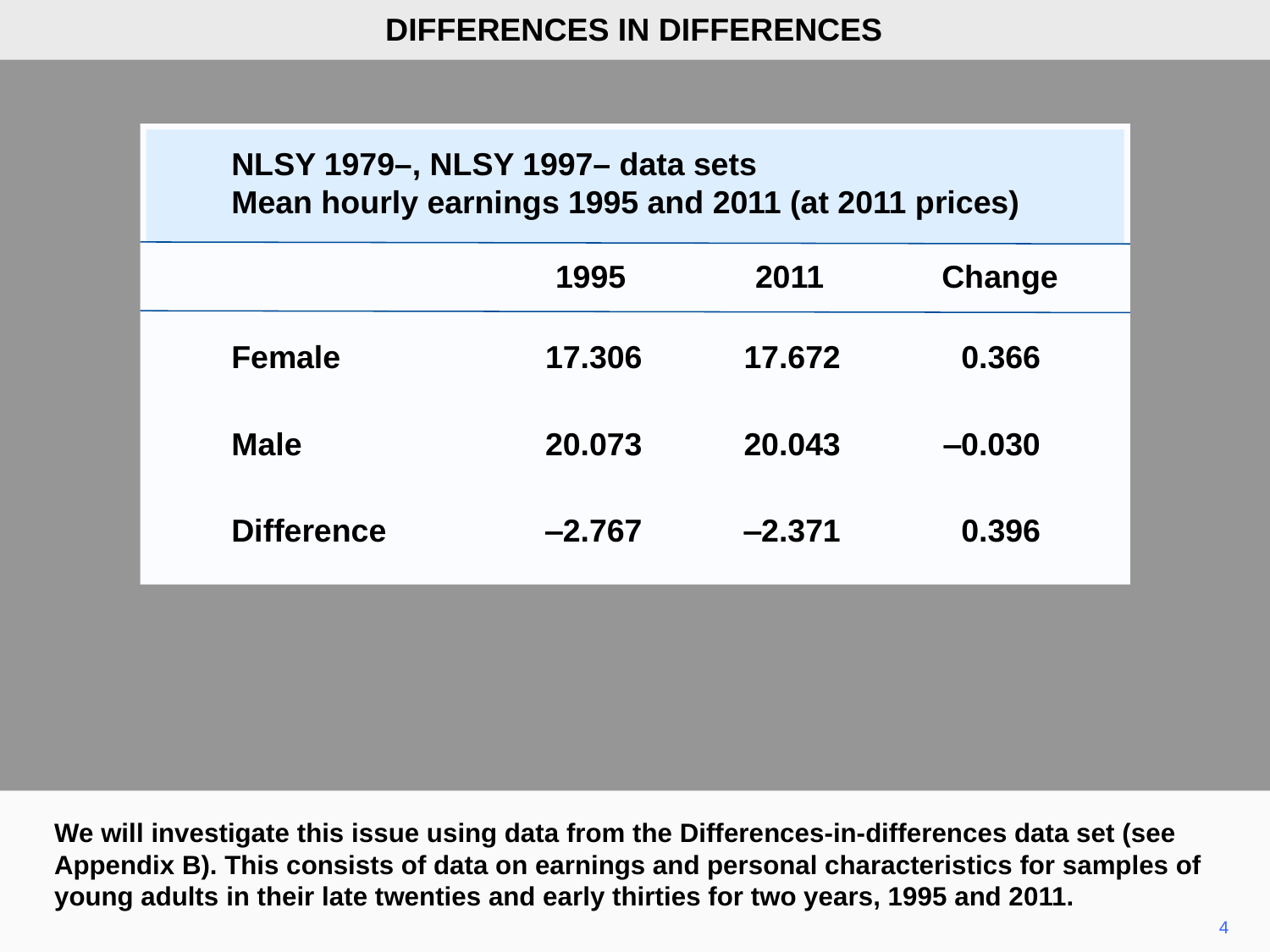

DIFFERENCES IN DIFFERENCES

NLSY 1979–, NLSY 1997– data sets
Mean hourly earnings 1995 and 2011 (at 2011 prices)
	1995	2011	Change
Female	17.306	17.672	0.366

Male	20.073	20.043	‒0.030

Difference	‒2.767	‒2.371	0.396

We will investigate this issue using data from the Differences-in-differences data set (see Appendix B). This consists of data on earnings and personal characteristics for samples of young adults in their late twenties and early thirties for two years, 1995 and 2011.
4